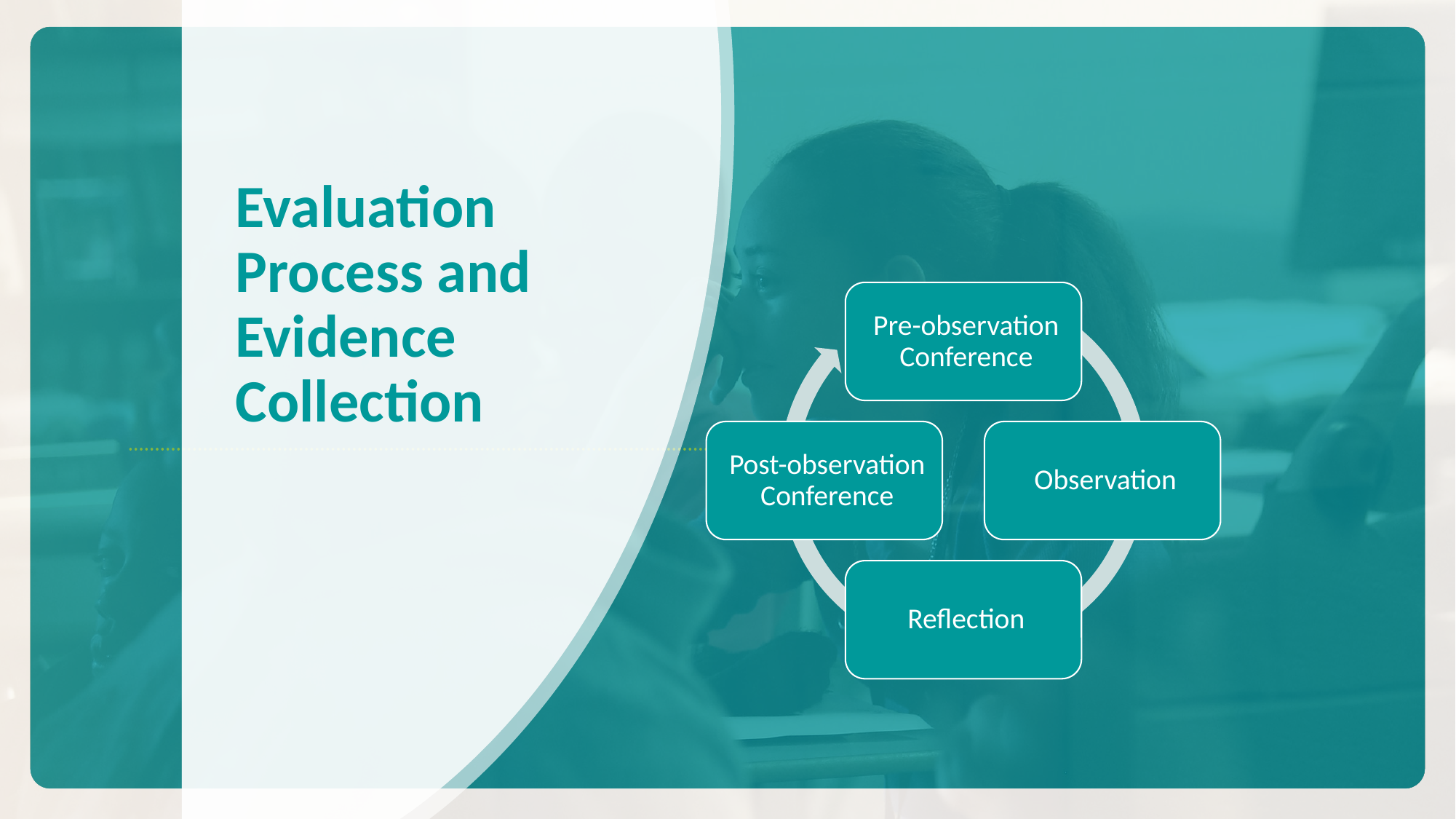

# Evaluation Process and Evidence Collection
Pre-observation Conference
Observation
Reflection
Post-observation Conference